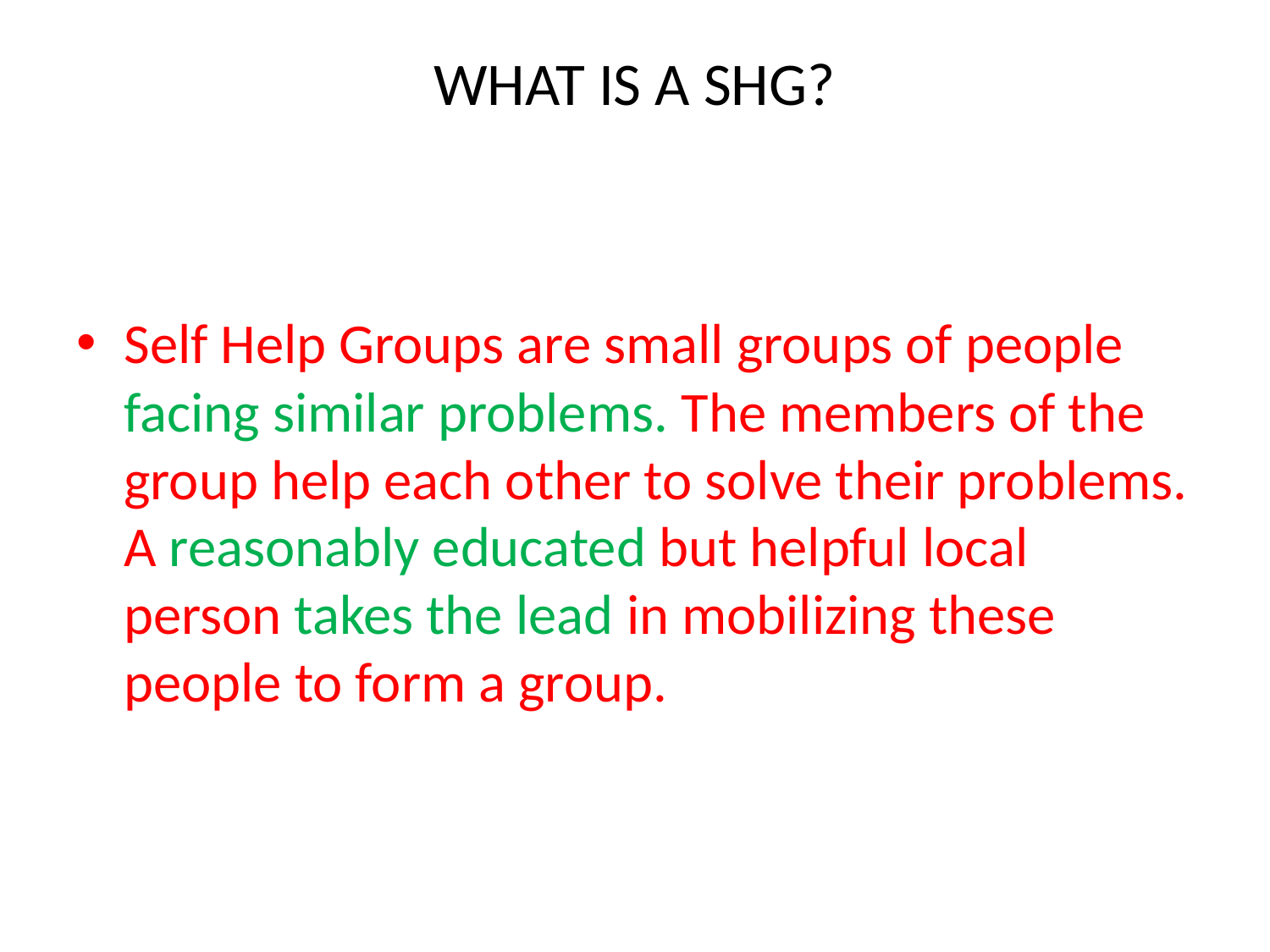

# WHAT IS A SHG?

Self Help Groups are small groups of people facing similar problems. The members of the group help each other to solve their problems. A reasonably educated but helpful local person takes the lead in mobilizing these people to form a group.